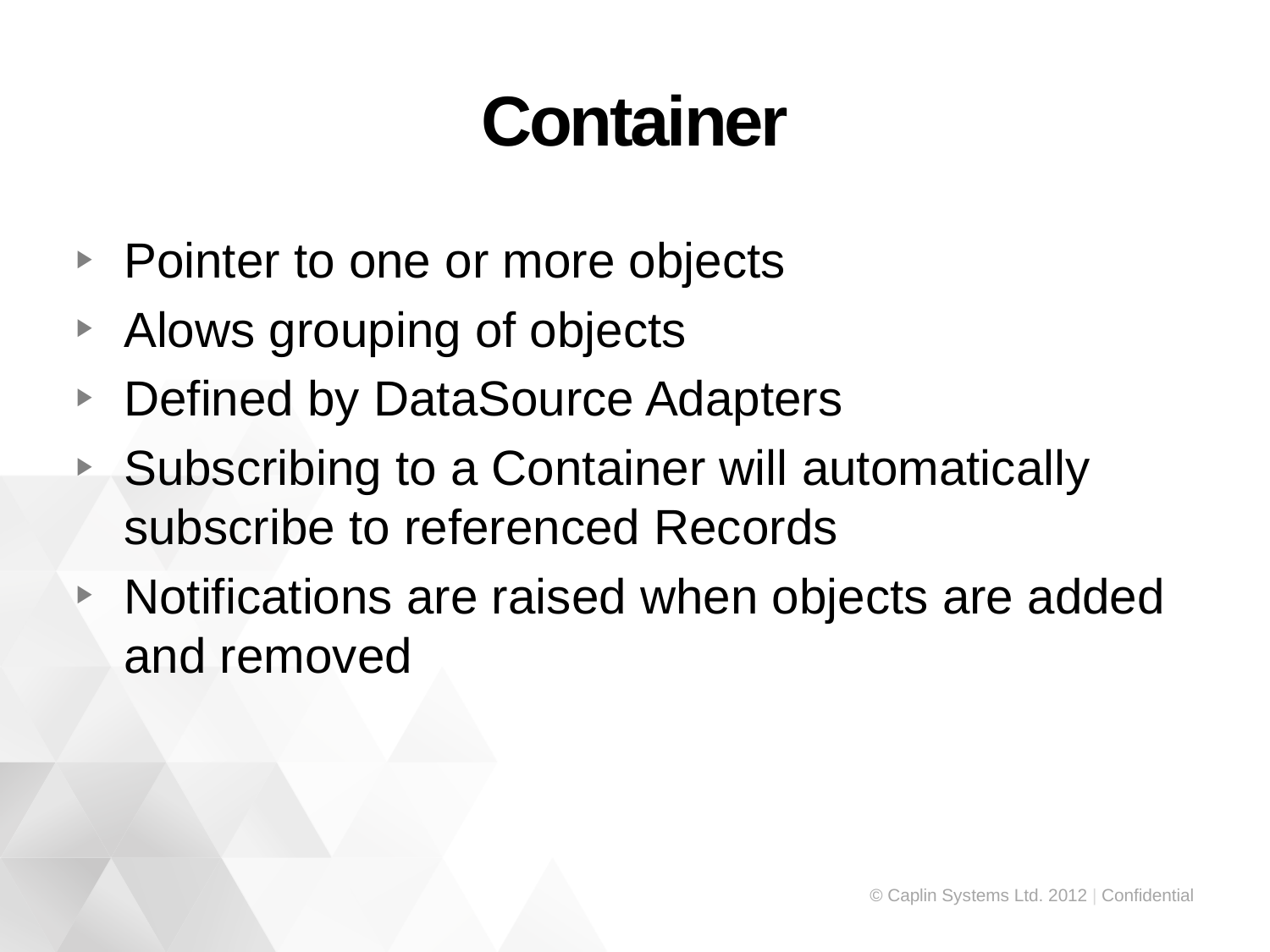

# Container
Pointer to one or more objects
Alows grouping of objects
Defined by DataSource Adapters
Subscribing to a Container will automatically subscribe to referenced Records
Notifications are raised when objects are added and removed